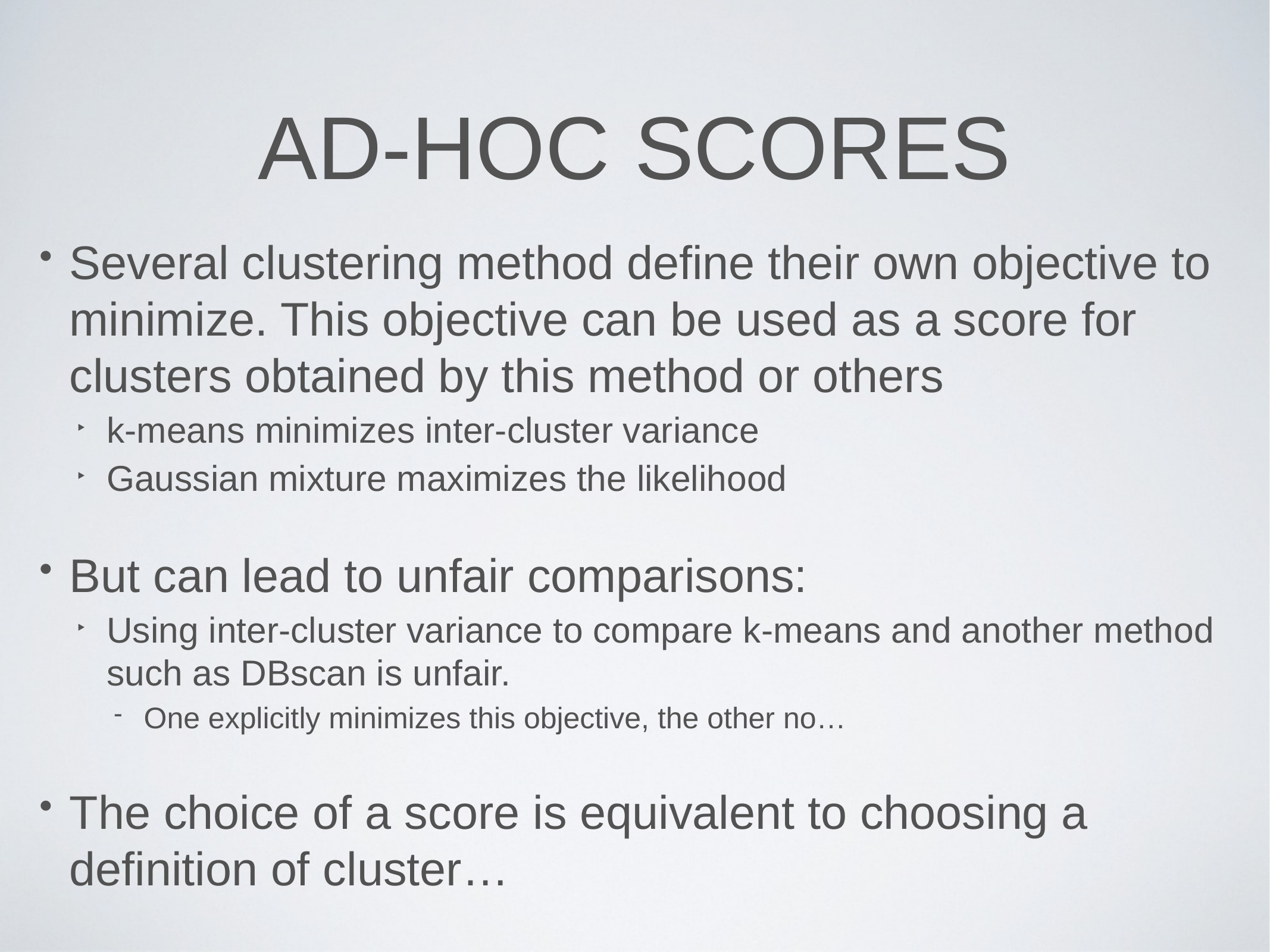

59
# Ad-hoc scores
Several clustering method define their own objective to minimize. This objective can be used as a score for clusters obtained by this method or others
k-means minimizes inter-cluster variance
Gaussian mixture maximizes the likelihood
But can lead to unfair comparisons:
Using inter-cluster variance to compare k-means and another method such as DBscan is unfair.
One explicitly minimizes this objective, the other no…
The choice of a score is equivalent to choosing a definition of cluster…